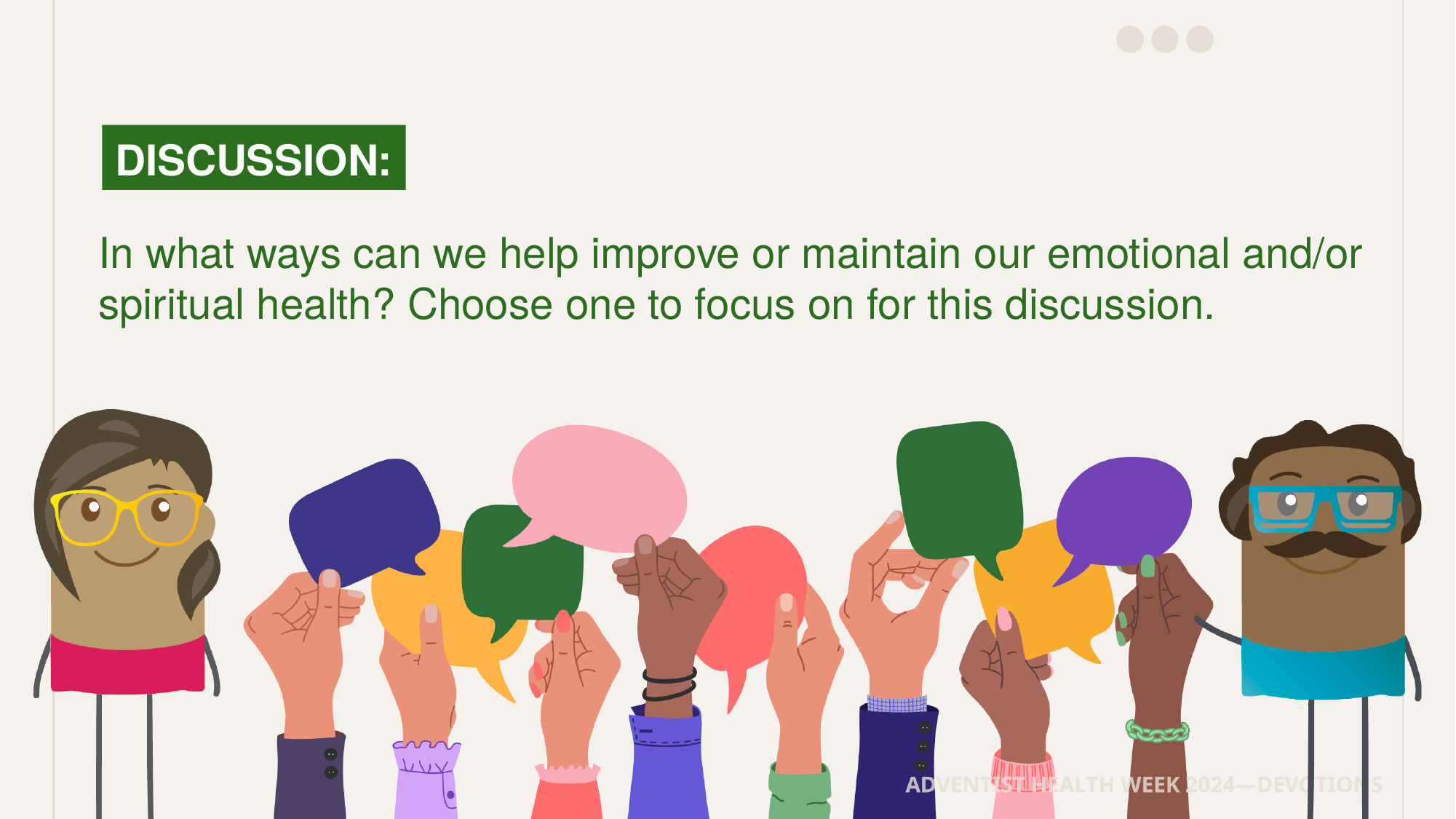

DISCUSSION:
In what ways can we help improve or maintain our emotional and/or spiritual health? Choose one to focus on for this discussion.